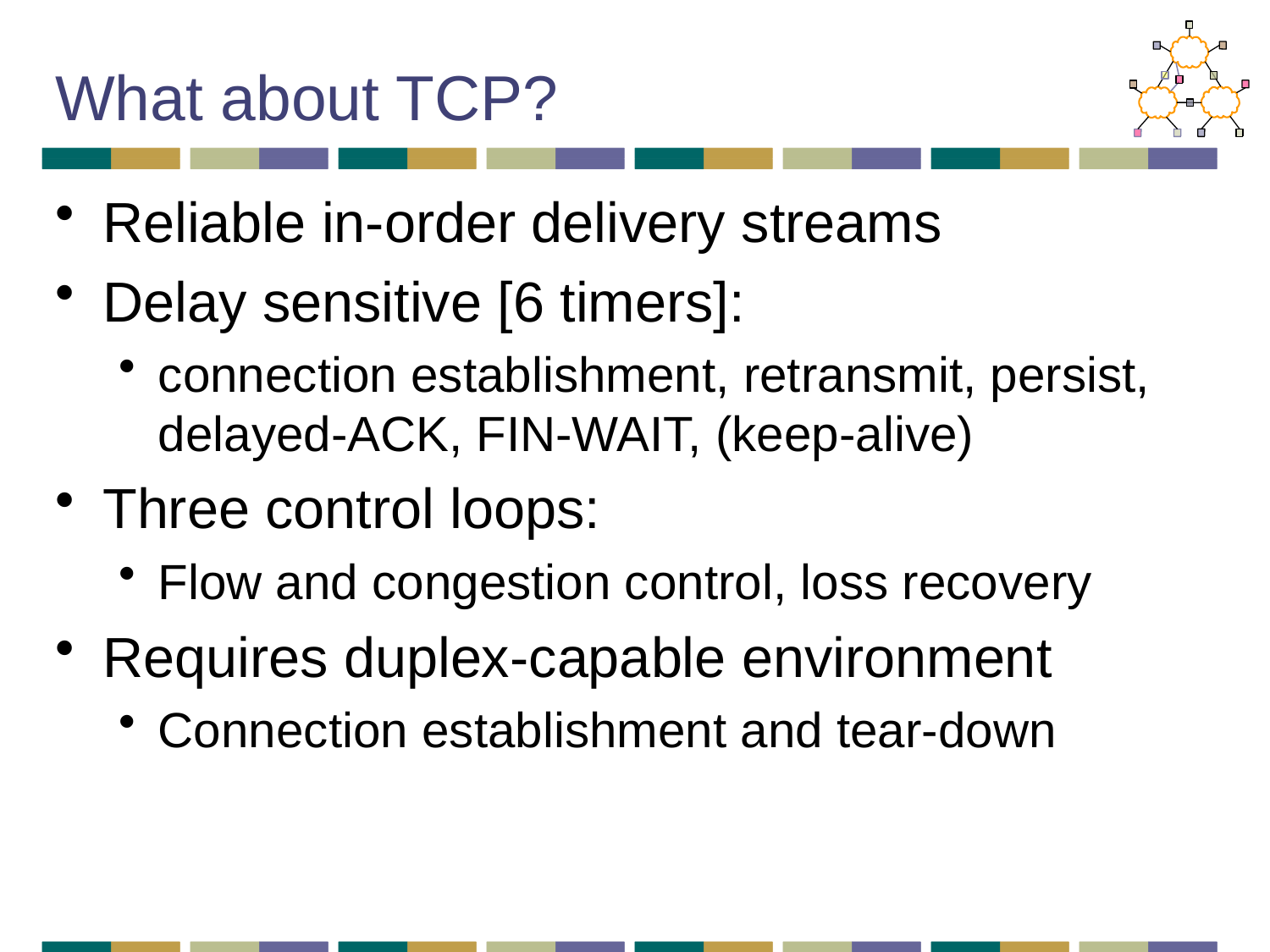

# What about TCP?
Reliable in-order delivery streams
Delay sensitive [6 timers]:
connection establishment, retransmit, persist, delayed-ACK, FIN-WAIT, (keep-alive)
Three control loops:
Flow and congestion control, loss recovery
Requires duplex-capable environment
Connection establishment and tear-down